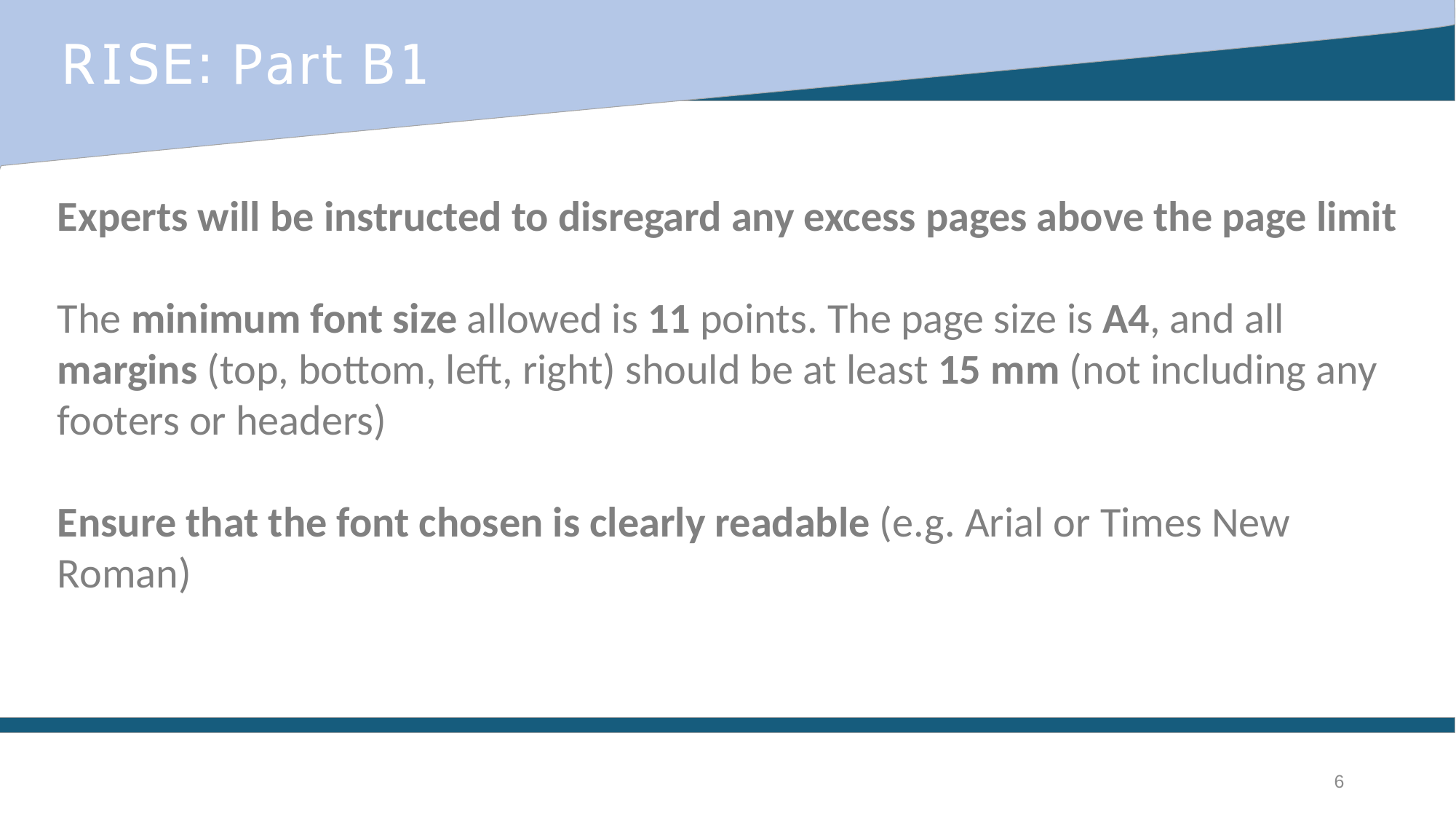

RISE: Part B1

Experts will be instructed to disregard any excess pages above the page limit

The minimum font size allowed is 11 points. The page size is A4, and all margins (top, bottom, left, right) should be at least 15 mm (not including any footers or headers)

Ensure that the font chosen is clearly readable (e.g. Arial or Times New Roman)

6